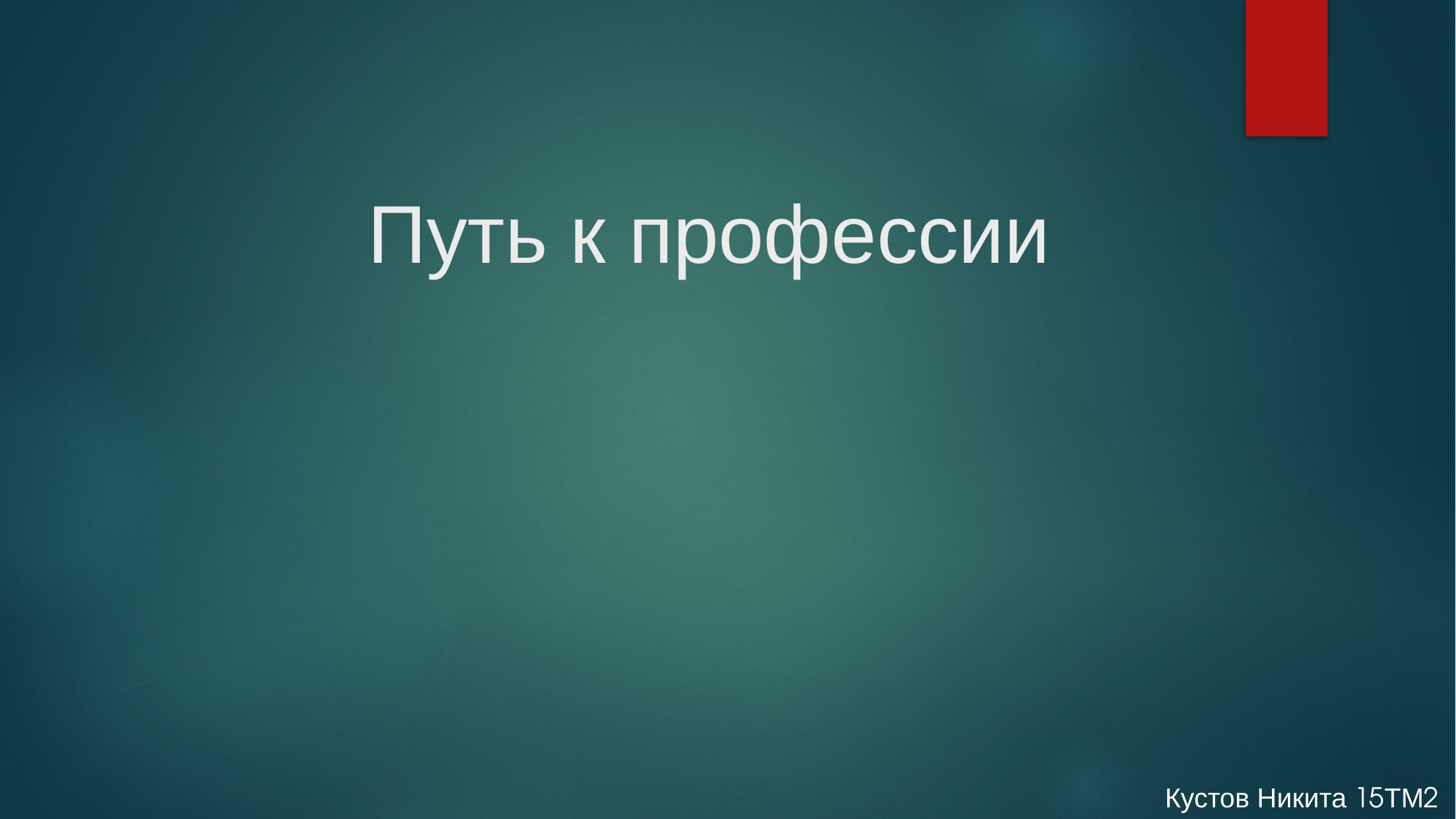

# Путь к профессии
Кустов Никита 15ТМ2